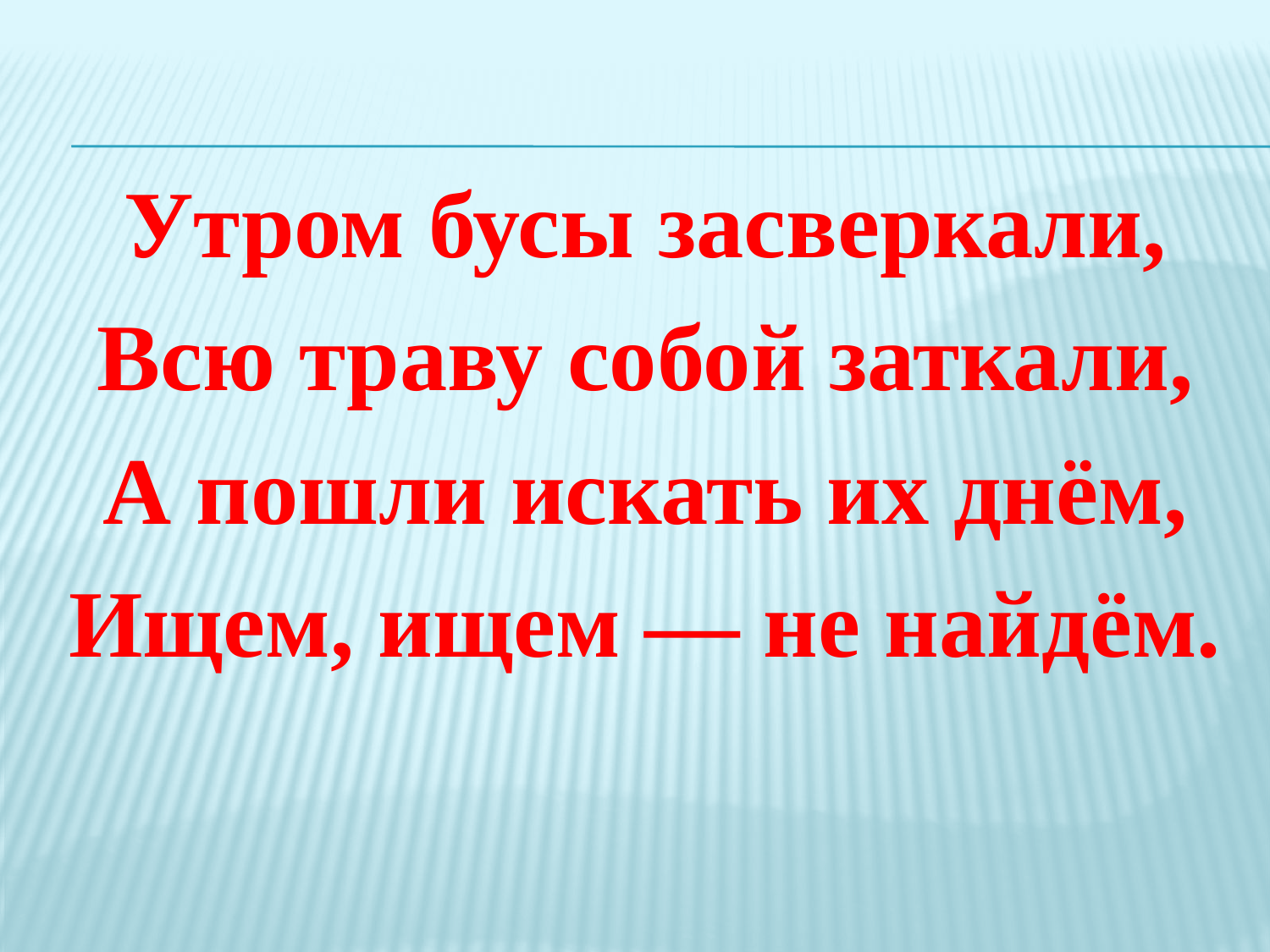

Утром бусы засверкали,
Всю траву собой заткали,
А пошли искать их днём,
Ищем, ищем — не найдём.